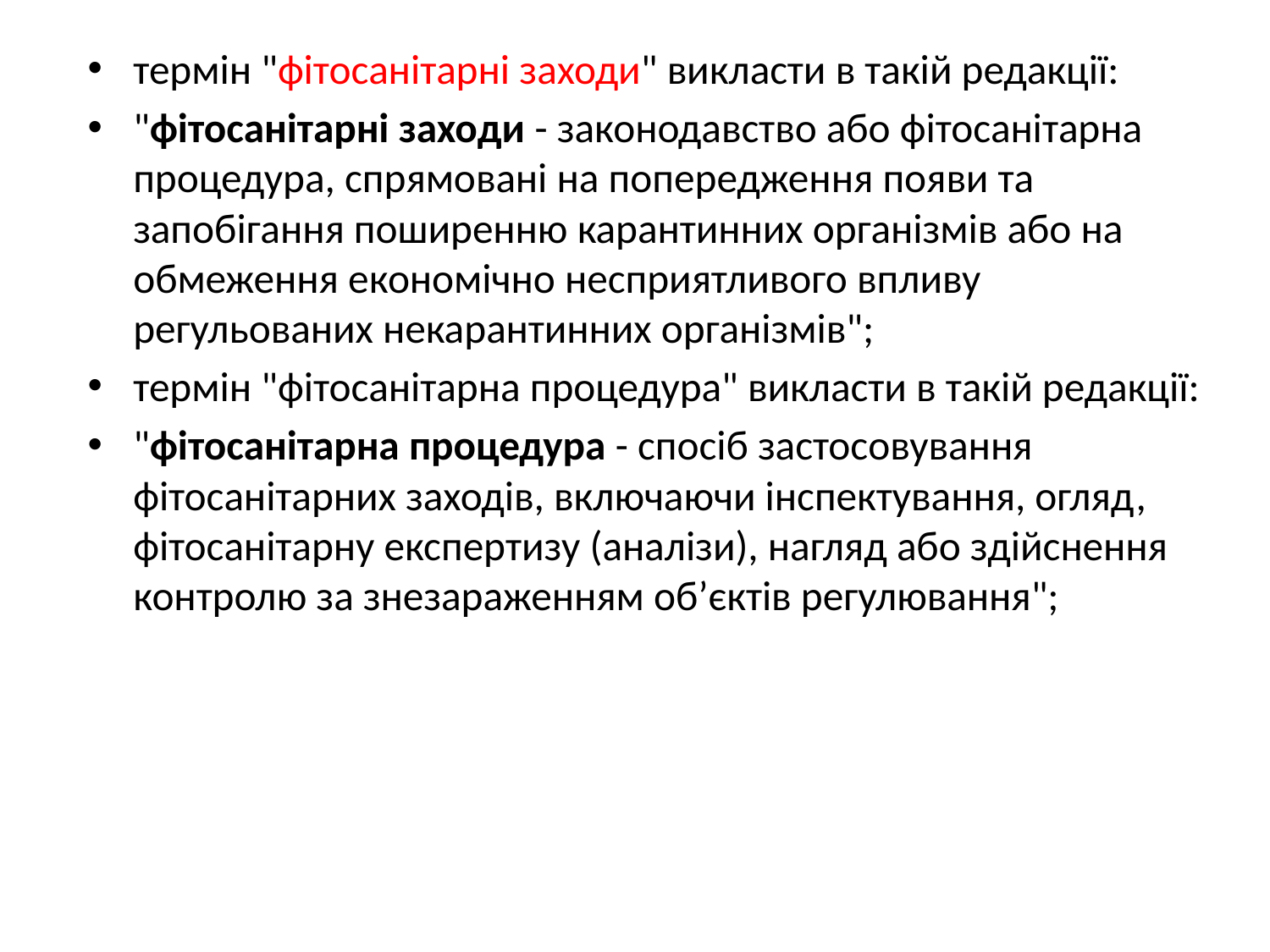

термін "фітосанітарні заходи" викласти в такій редакції:
"фітосанітарні заходи - законодавство або фітосанітарна процедура, спрямовані на попередження появи та запобігання поширенню карантинних організмів або на обмеження економічно несприятливого впливу регульованих некарантинних організмів";
термін "фітосанітарна процедура" викласти в такій редакції:
"фітосанітарна процедура - спосіб застосовування фітосанітарних заходів, включаючи інспектування, огляд, фітосанітарну експертизу (аналізи), нагляд або здійснення контролю за знезараженням об’єктів регулювання";